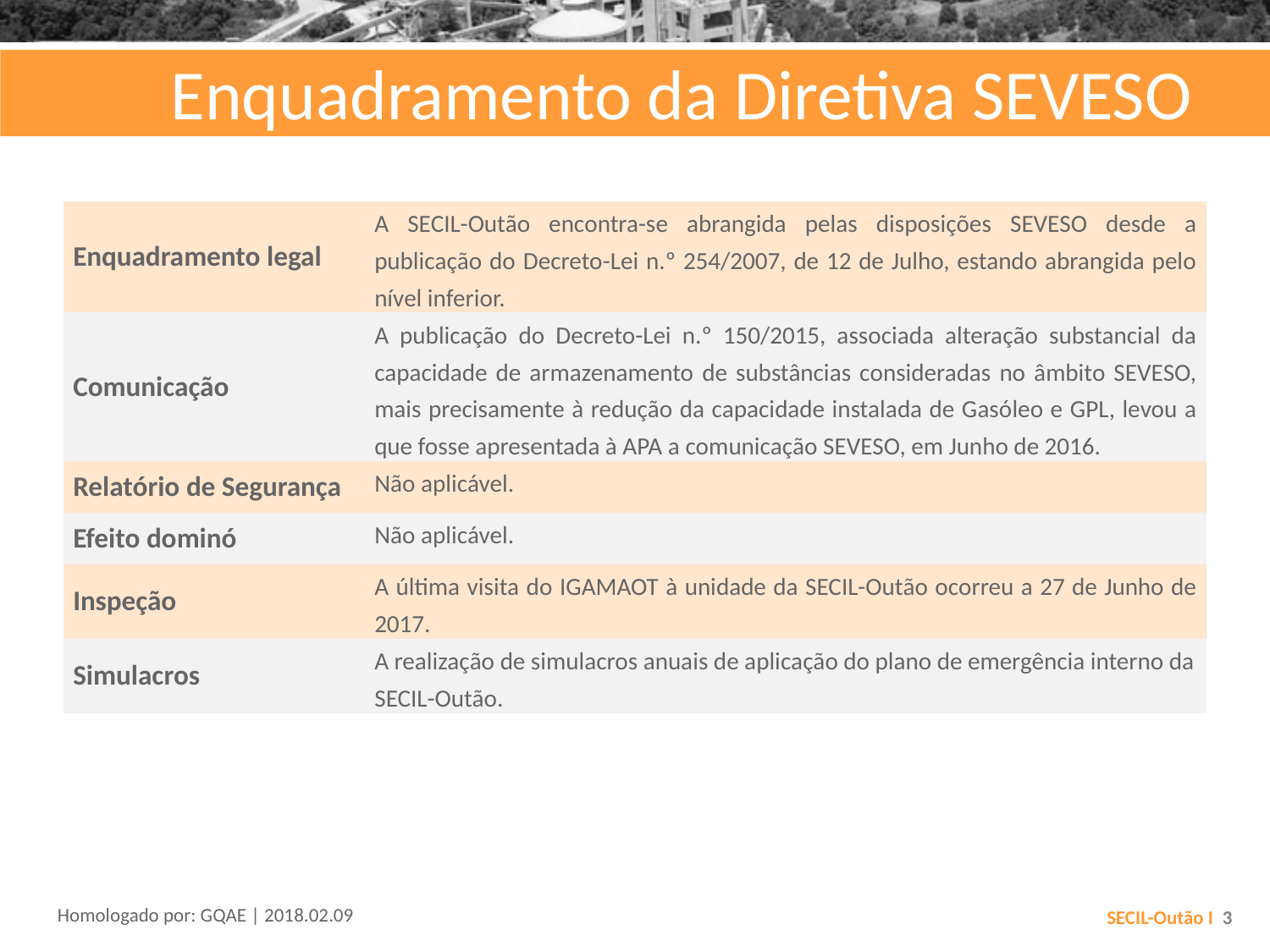

# Enquadramento da Diretiva SEVESO
| Enquadramento legal | A SECIL-Outão encontra-se abrangida pelas disposições SEVESO desde a publicação do Decreto-Lei n.º 254/2007, de 12 de Julho, estando abrangida pelo nível inferior. |
| --- | --- |
| Comunicação | A publicação do Decreto-Lei n.º 150/2015, associada alteração substancial da capacidade de armazenamento de substâncias consideradas no âmbito SEVESO, mais precisamente à redução da capacidade instalada de Gasóleo e GPL, levou a que fosse apresentada à APA a comunicação SEVESO, em Junho de 2016. |
| Relatório de Segurança | Não aplicável. |
| Efeito dominó | Não aplicável. |
| Inspeção | A última visita do IGAMAOT à unidade da SECIL-Outão ocorreu a 27 de Junho de 2017. |
| Simulacros | A realização de simulacros anuais de aplicação do plano de emergência interno da SECIL-Outão. |
Homologado por: GQAE | 2018.02.09
SECIL-Outão I  3